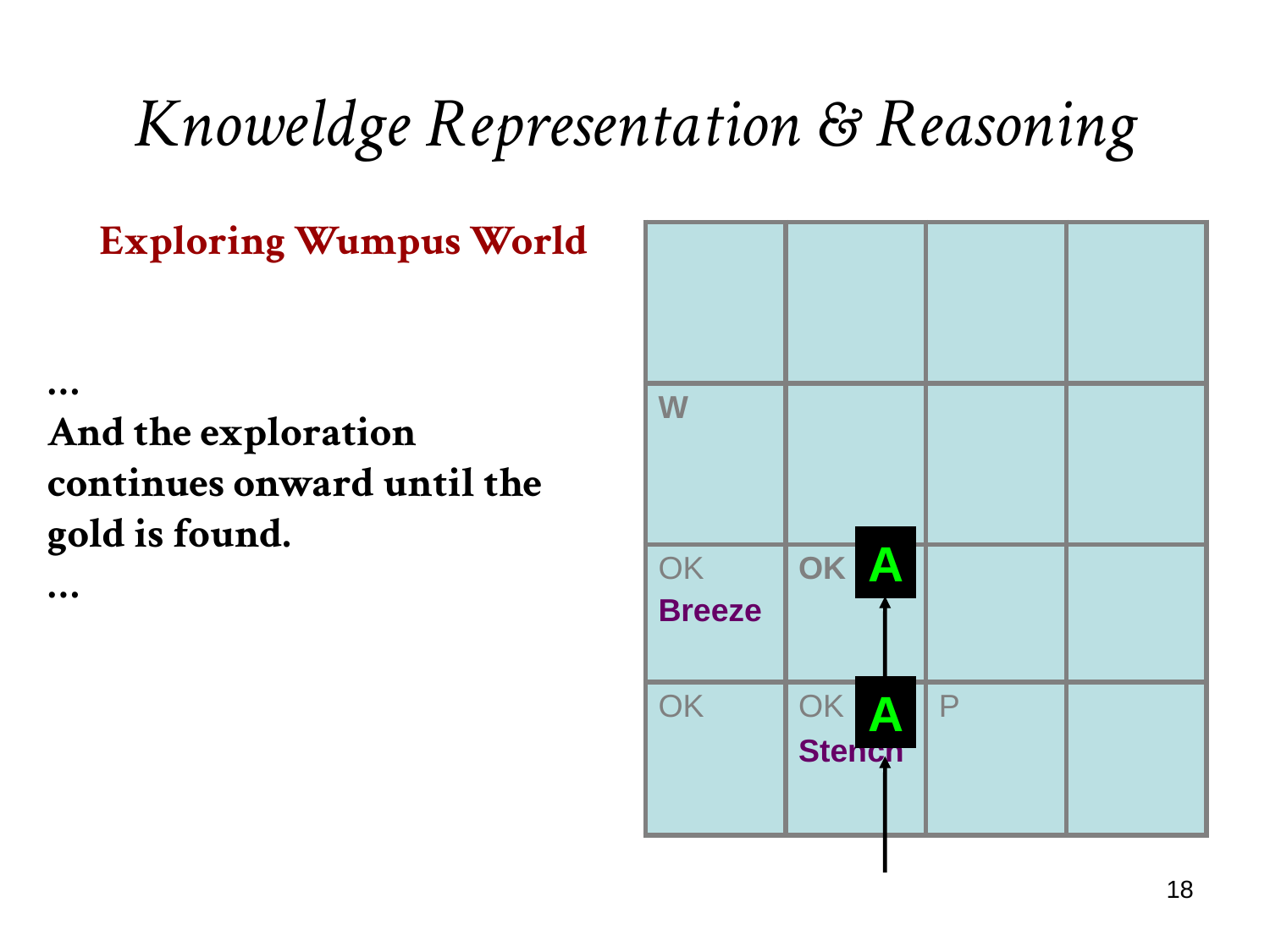

# Knoweldge Representation & Reasoning
Exploring Wumpus World

|  |  |  |  |
| --- | --- | --- | --- |
| W |  |  |  |
| OK Breeze | OK |  |  |
| OK | OK Stench | P |  |
…
And the exploration continues onward until the gold is found.
…
A

A

18